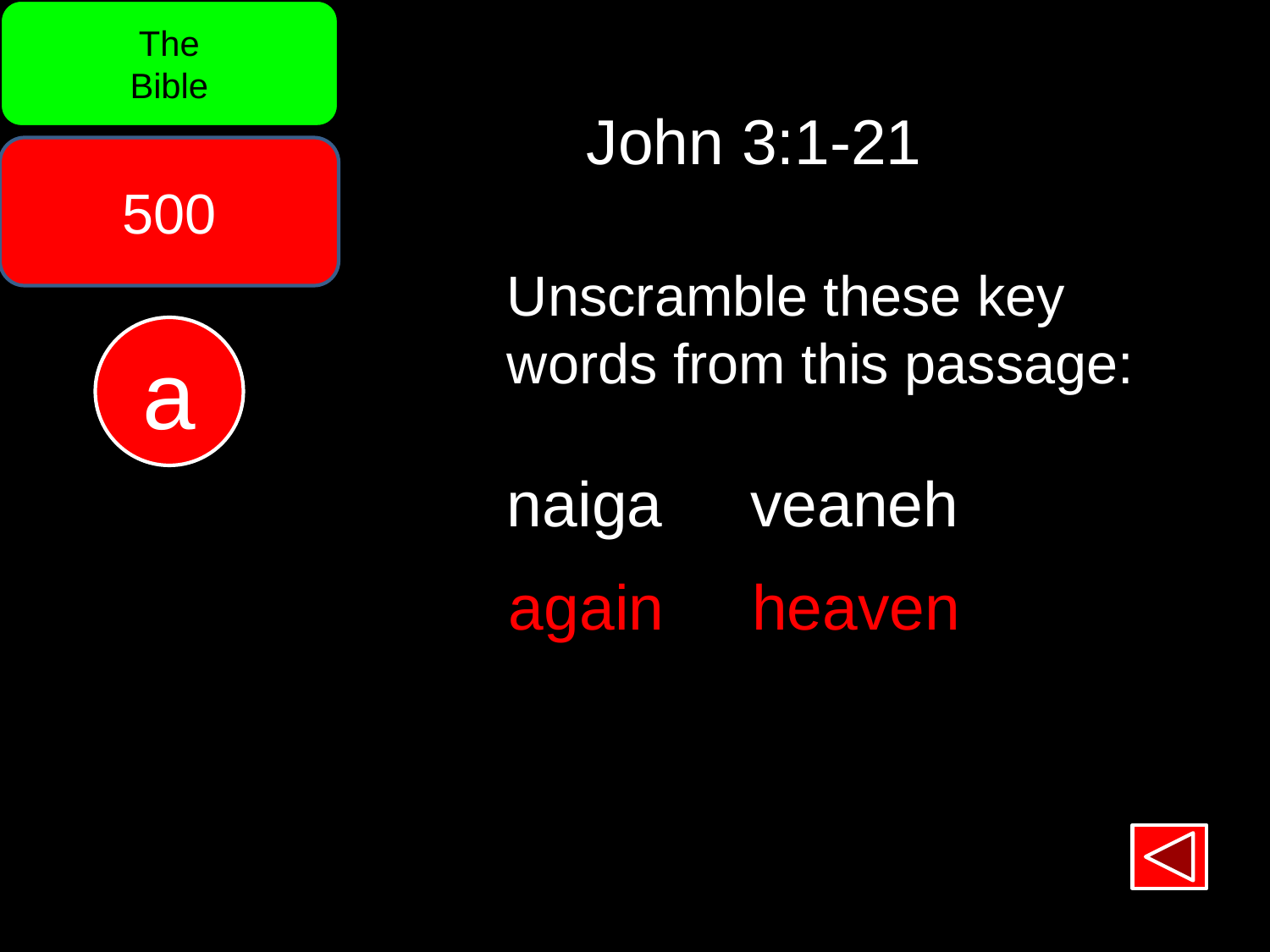

The
Bible
John 3:1-21
500
Unscramble these key
words from this passage:

naiga     veaneh
a
again     heaven